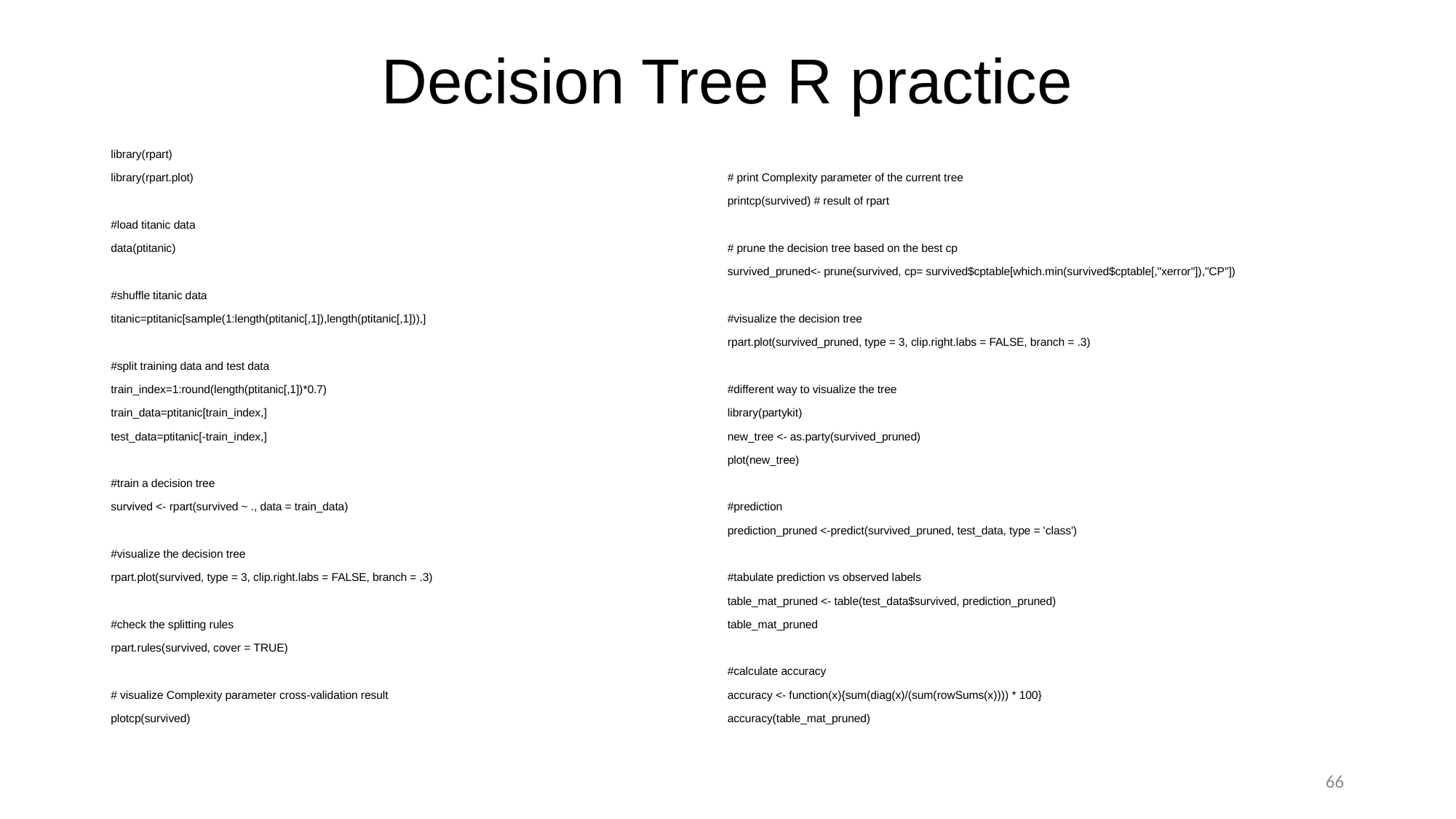

# Decision Tree R practice
library(rpart)
library(rpart.plot)

#load titanic data
data(ptitanic)

#shuffle titanic data
titanic=ptitanic[sample(1:length(ptitanic[,1]),length(ptitanic[,1])),]

#split training data and test data
train_index=1:round(length(ptitanic[,1])*0.7)
train_data=ptitanic[train_index,]
test_data=ptitanic[-train_index,]

#train a decision tree
survived <- rpart(survived ~ ., data = train_data)

#visualize the decision tree
rpart.plot(survived, type = 3, clip.right.labs = FALSE, branch = .3)

#check the splitting rules
rpart.rules(survived, cover = TRUE)

# visualize Complexity parameter cross-validation result
plotcp(survived)

# print Complexity parameter of the current tree
printcp(survived) # result of rpart

# prune the decision tree based on the best cp
survived_pruned<- prune(survived, cp= survived$cptable[which.min(survived$cptable[,"xerror"]),"CP"])

#visualize the decision tree
rpart.plot(survived_pruned, type = 3, clip.right.labs = FALSE, branch = .3)

#different way to visualize the tree
library(partykit)
new_tree <- as.party(survived_pruned)
plot(new_tree)

#prediction
prediction_pruned <-predict(survived_pruned, test_data, type = 'class')

#tabulate prediction vs observed labels
table_mat_pruned <- table(test_data$survived, prediction_pruned)
table_mat_pruned

#calculate accuracy
accuracy <- function(x){sum(diag(x)/(sum(rowSums(x)))) * 100}
accuracy(table_mat_pruned)
66